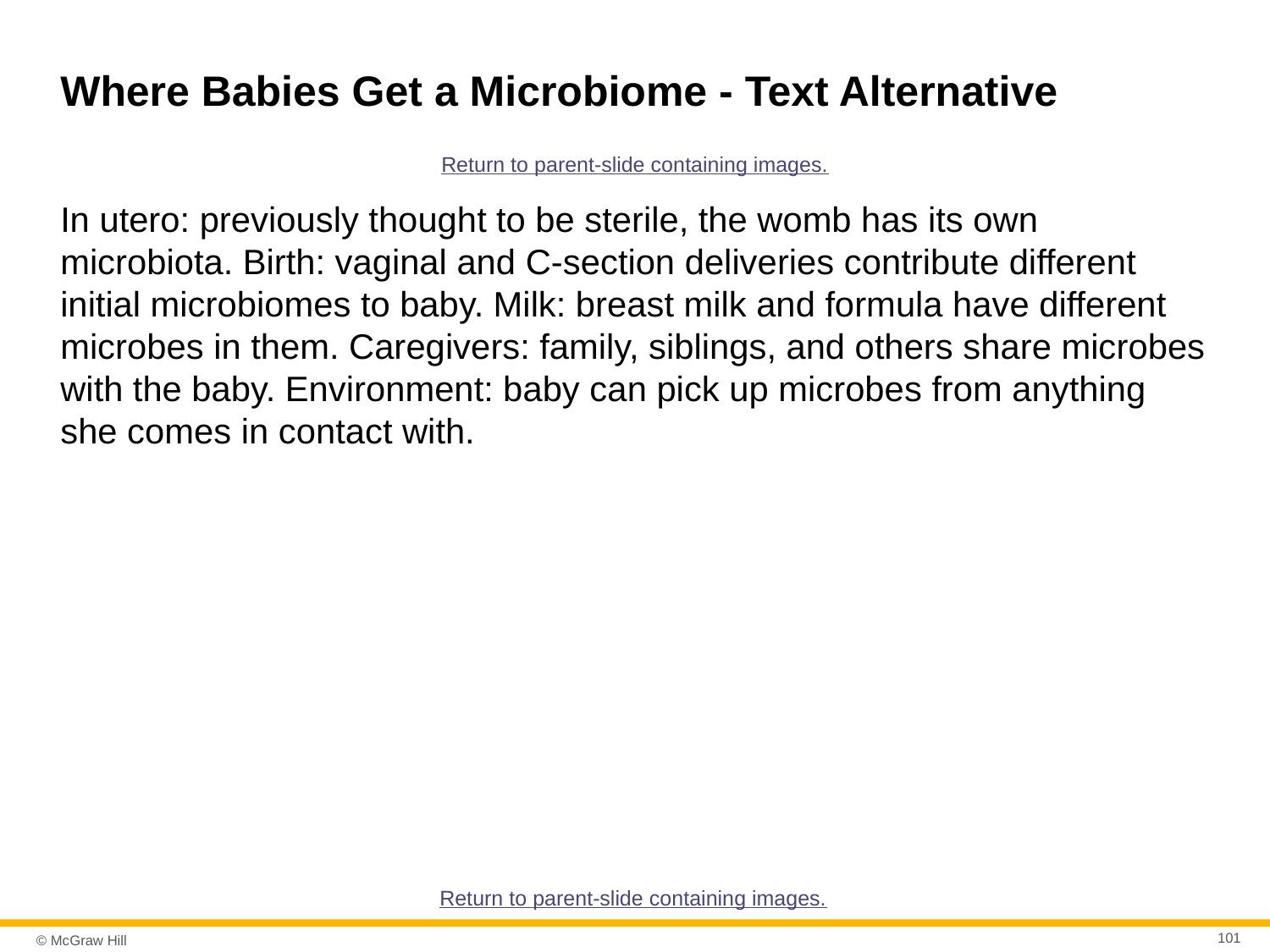

# Where Babies Get a Microbiome - Text Alternative
Return to parent-slide containing images.
In utero: previously thought to be sterile, the womb has its own microbiota. Birth: vaginal and C-section deliveries contribute different initial microbiomes to baby. Milk: breast milk and formula have different microbes in them. Caregivers: family, siblings, and others share microbes with the baby. Environment: baby can pick up microbes from anything she comes in contact with.
Return to parent-slide containing images.